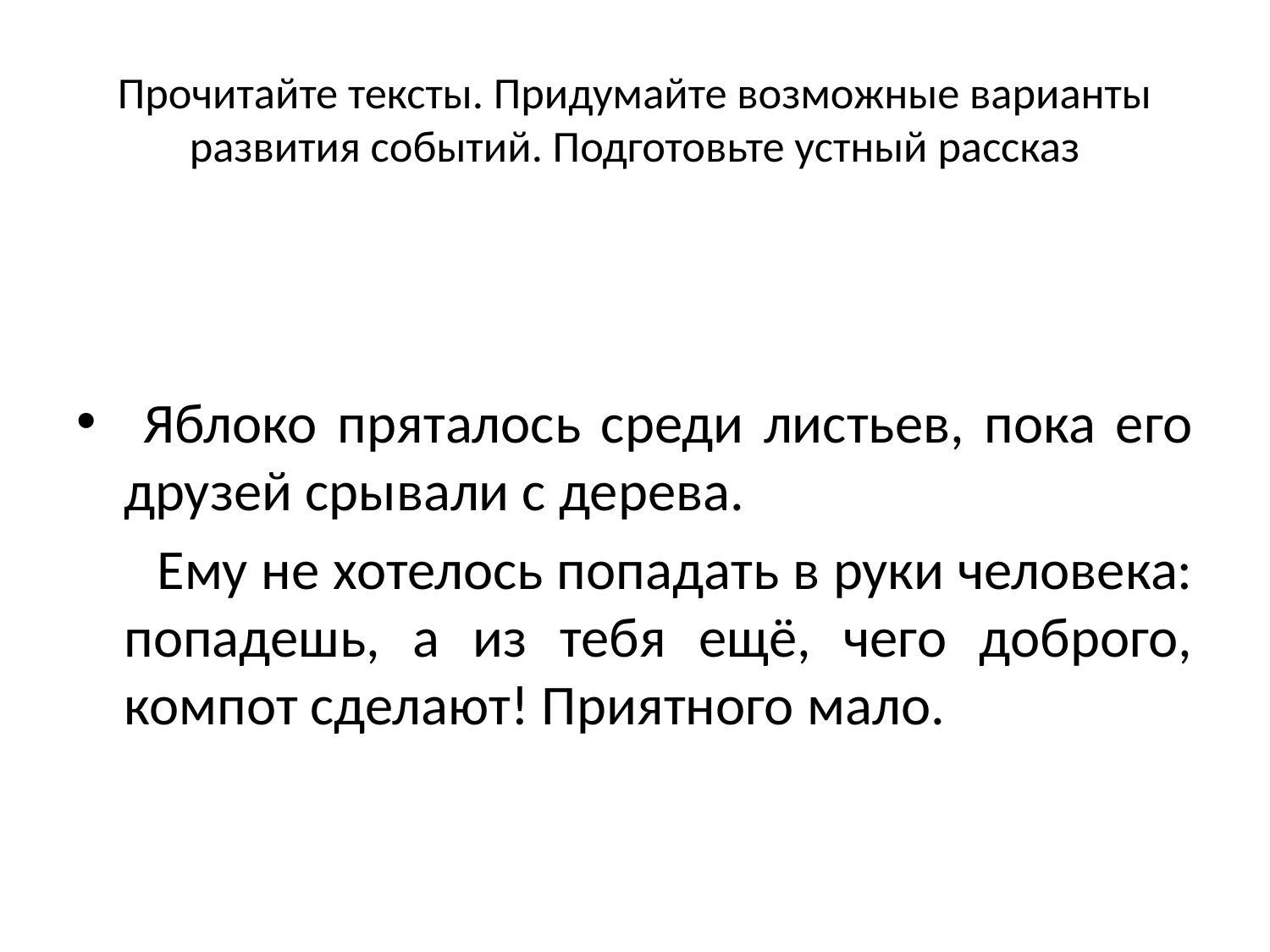

# Прочитайте тексты. Придумайте возможные варианты развития событий. Подготовьте устный рассказ

 Яблоко пряталось среди листьев, пока его друзей срывали с дерева.
      Ему не хотелось попадать в руки человека: попадешь, а из тебя ещё, чего доброго, компот сделают! Приятного мало.